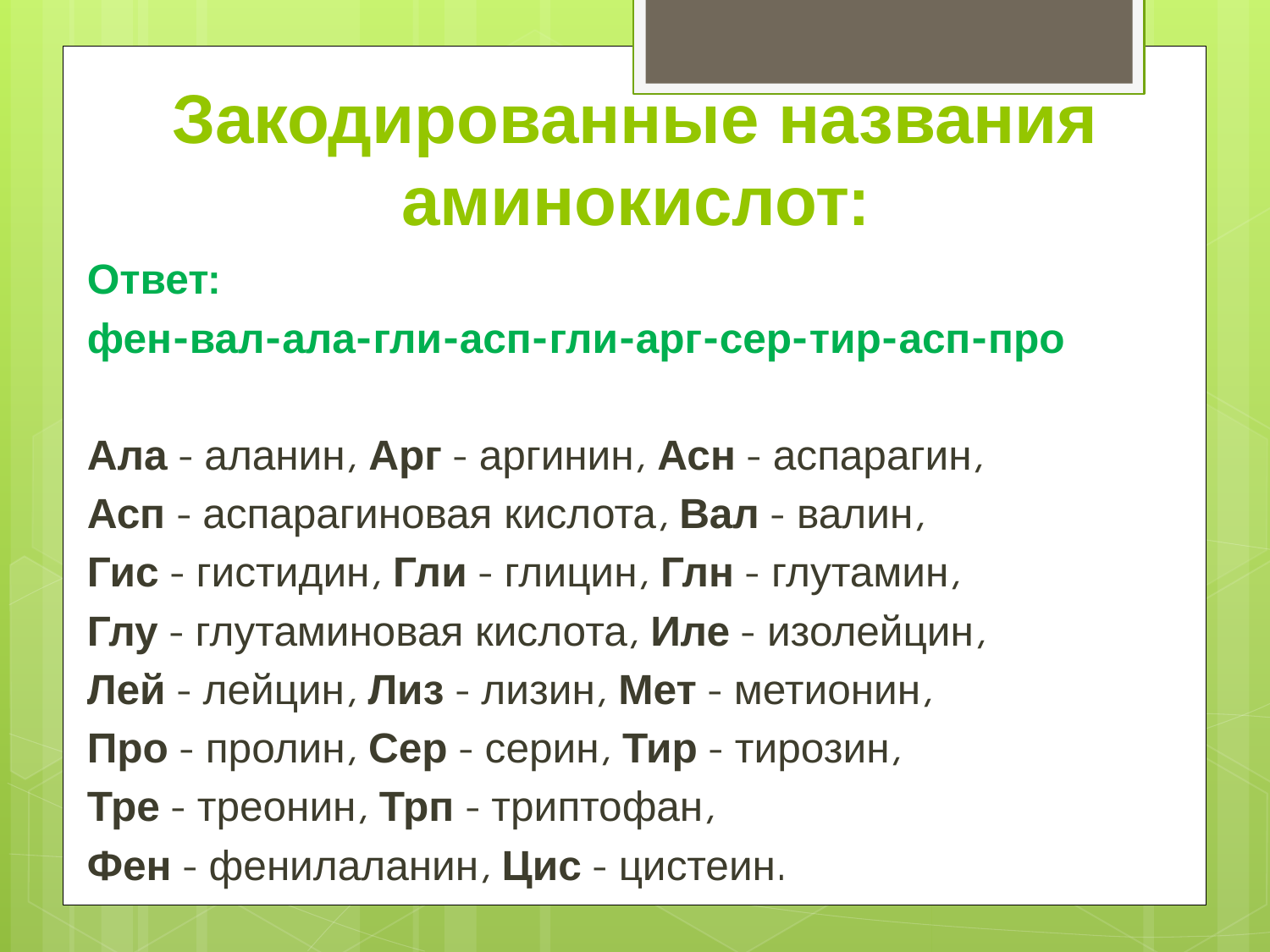

# Закодированные названия аминокислот:
Ответ:
фен-вал-ала-гли-асп-гли-арг-сер-тир-асп-про

Ала - аланин, Арг - аргинин, Асн - аспарагин,
Асп - аспарагиновая кислота, Вал - валин,
Гис - гистидин, Гли - глицин, Глн - глутамин,
Глу - глутаминовая кислота, Иле - изолейцин,
Лей - лейцин, Лиз - лизин, Мет - метионин,
Про - пролин, Сер - серин, Тир - тирозин,
Тре - треонин, Трп - триптофан,
Фен - фенилаланин, Цис - цистеин.